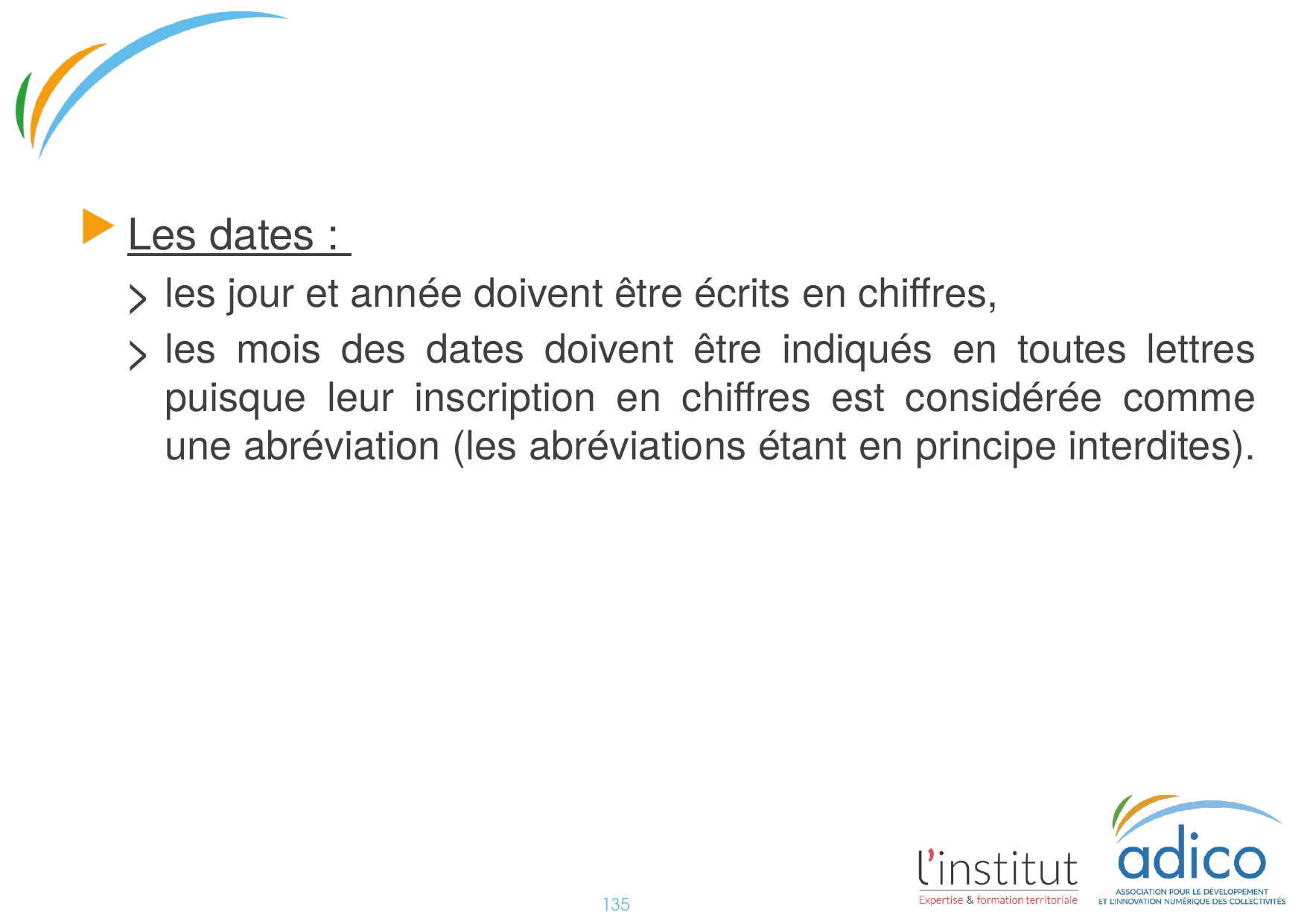

#

Les dates :
les jour et année doivent être écrits en chiffres,
les mois des dates doivent être indiqués en toutes lettres puisque leur inscription en chiffres est considérée comme une abréviation (les abréviations étant en principe interdites).